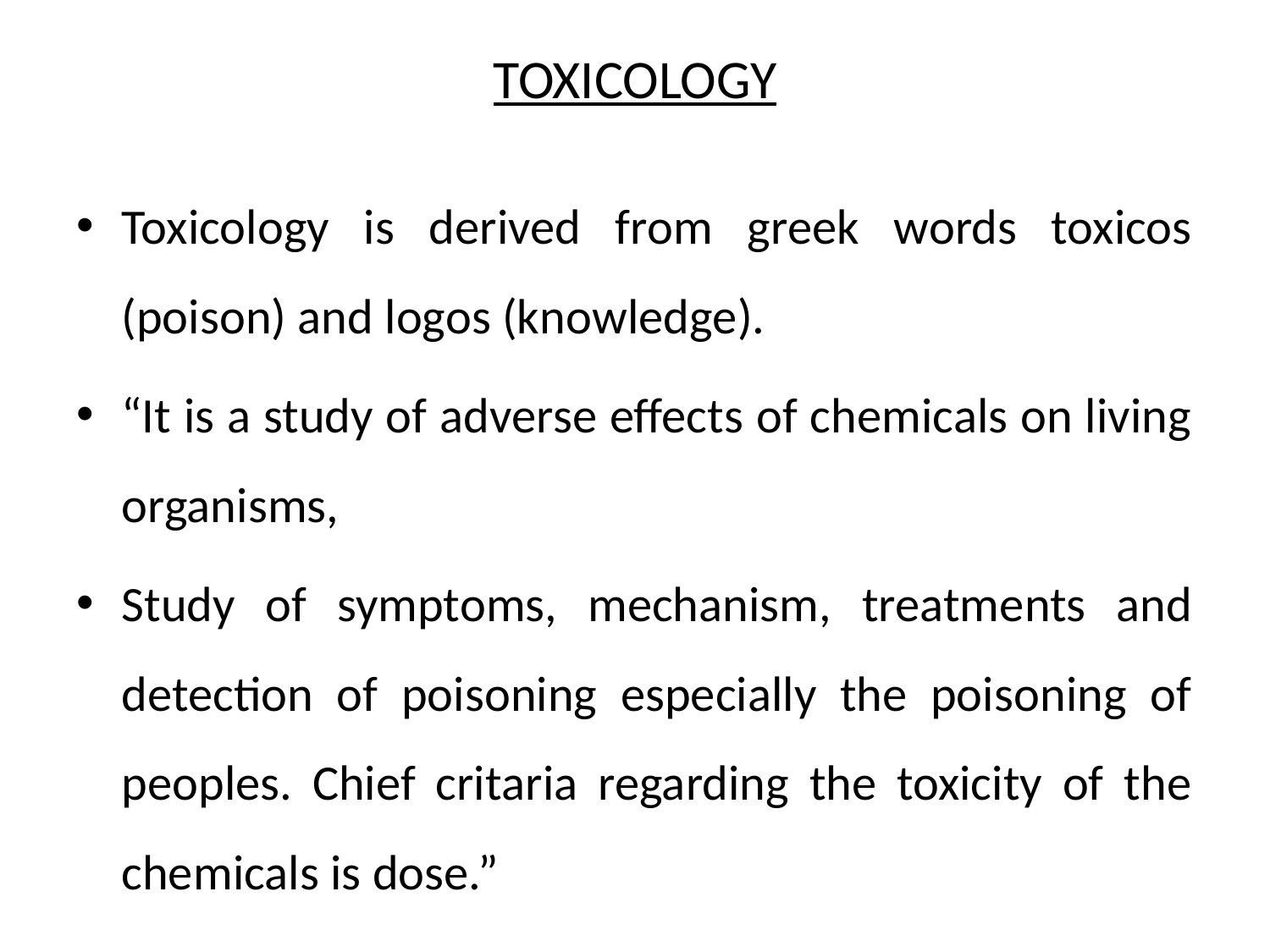

# TOXICOLOGY
Toxicology is derived from greek words toxicos (poison) and logos (knowledge).
“It is a study of adverse effects of chemicals on living organisms,
Study of symptoms, mechanism, treatments and detection of poisoning especially the poisoning of peoples. Chief critaria regarding the toxicity of the chemicals is dose.”